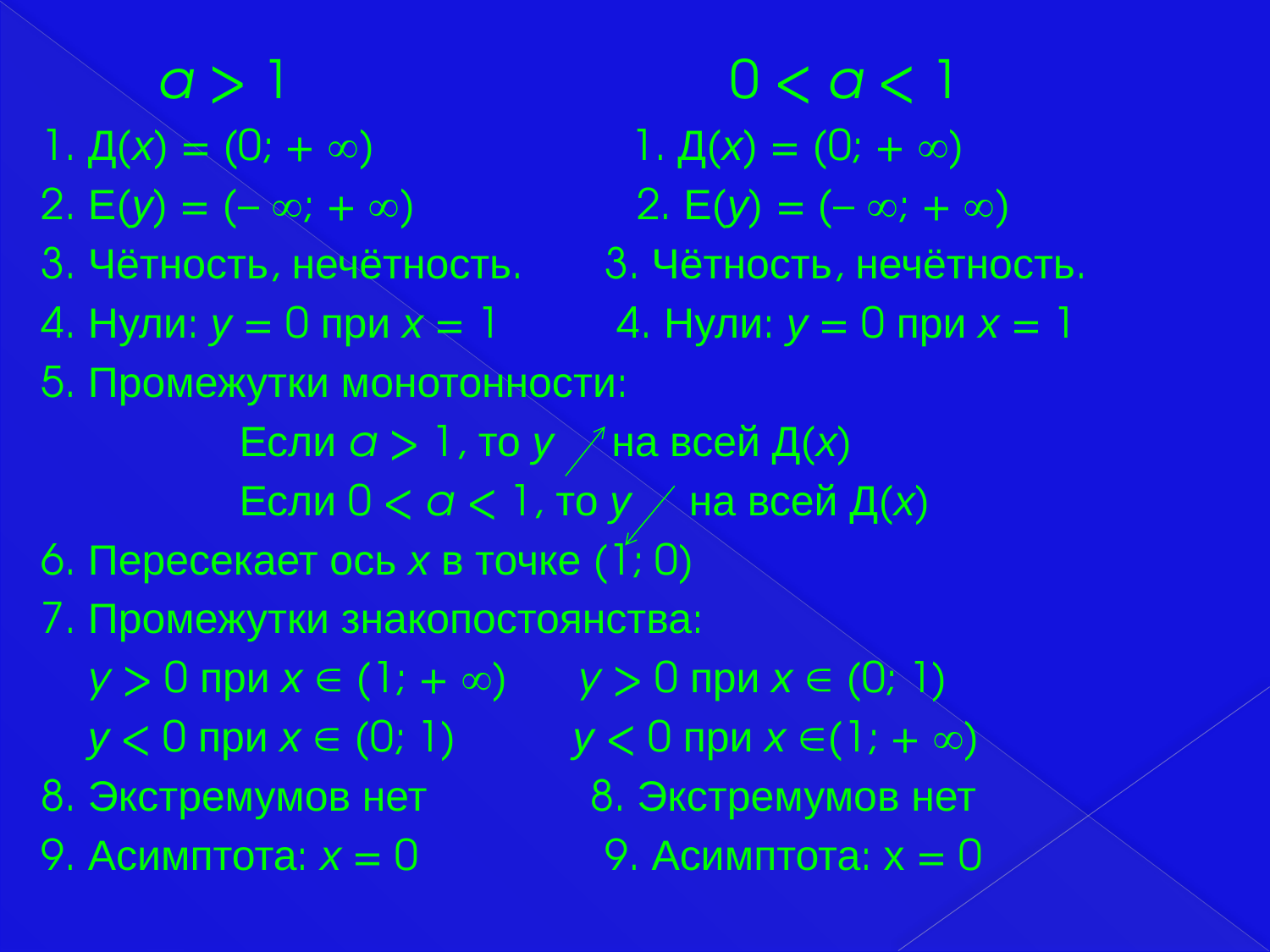

a > 1                              0 < a < 1
1. Д(х) = (0; + ∞)                      1. Д(х) = (0; + ∞)
2. Е(у) = (– ∞; + ∞)                   2. Е(у) = (– ∞; + ∞)
3. Чётность, нечётность.       3. Чётность, нечётность.
4. Нули: у = 0 при х = 1          4. Нули: у = 0 при х = 1
5. Промежутки монотонности:
                 Если a > 1, то у     на всей Д(х)
                 Если 0 < a < 1, то у     на всей Д(х)
6. Пересекает ось х в точке (1; 0)
7. Промежутки знакопостоянства:
    y > 0 при х ∈ (1; + ∞)      y > 0 при х ∈ (0; 1)
    у < 0 при х ∈ (0; 1)          у < 0 при х ∈(1; + ∞)
8. Экстремумов нет              8. Экстремумов нет
9. Асимптота: х = 0                9. Асимптота: х = 0